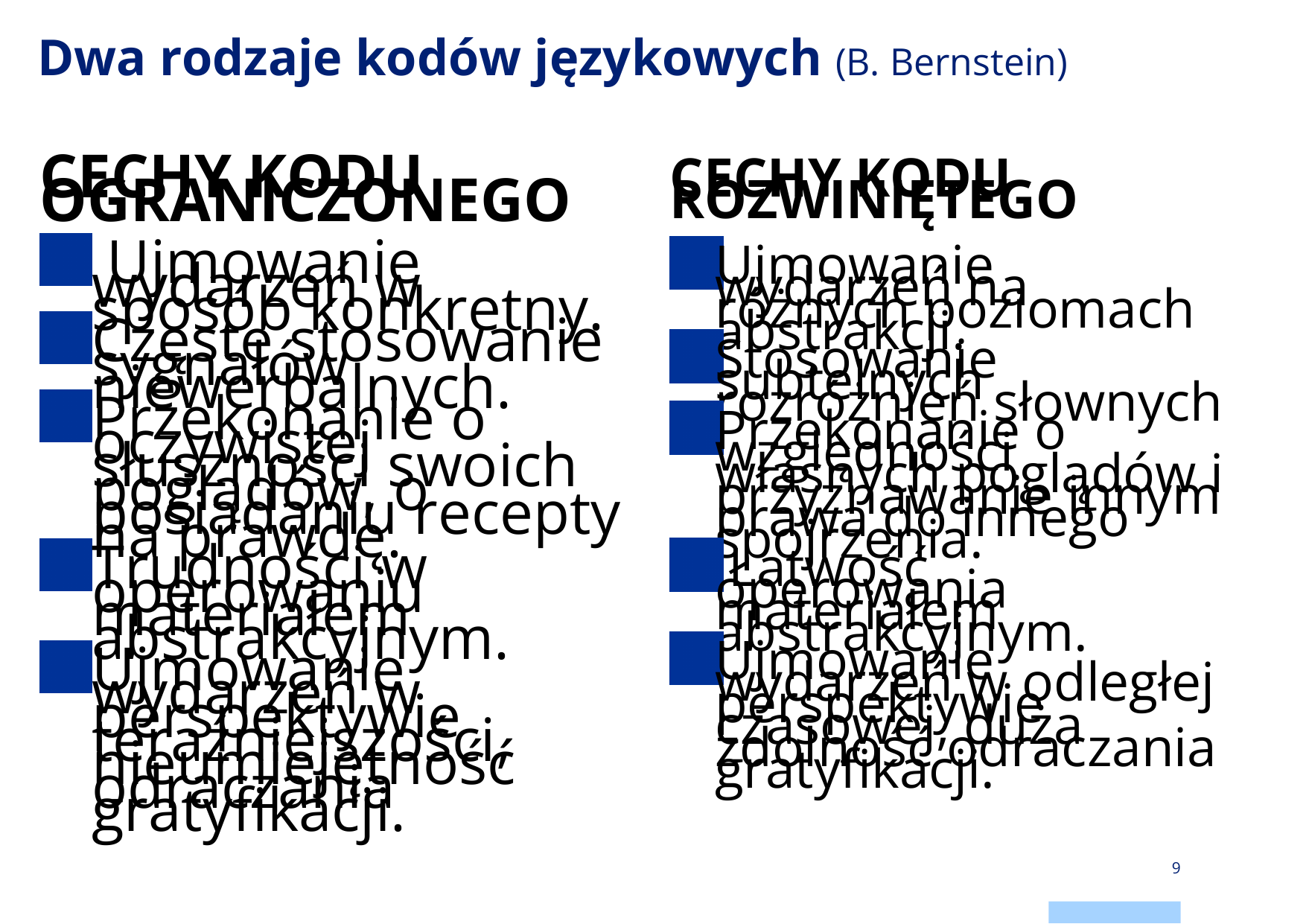

# Dwa rodzaje kodów językowych (B. Bernstein)
CECHY KODU ROZWINIĘTEGO

Ujmowanie wydarzeń na różnych poziomach abstrakcji.
Stosowanie subtelnych rozróżnień słownych
Przekonanie o względności własnych poglądów i przyznawanie innym prawa do innego spojrzenia.
 Łatwość operowania materiałem abstrakcyjnym.
Ujmowanie wydarzeń w odległej perspektywie czasowej, duża zdolność odraczania gratyfikacji.

CECHY KODU OGRANICZONEGO

 Ujmowanie wydarzeń w sposób konkretny.
Częste stosowanie sygnałów niewerbalnych.
Przekonanie o oczywistej słuszności swoich poglądów, o posiadaniu recepty na prawdę.
Trudności w operowaniu materiałem abstrakcyjnym.
Ujmowanie wydarzeń w perspektywie teraźniejszości, nieumiejętność odraczania gratyfikacji.

9